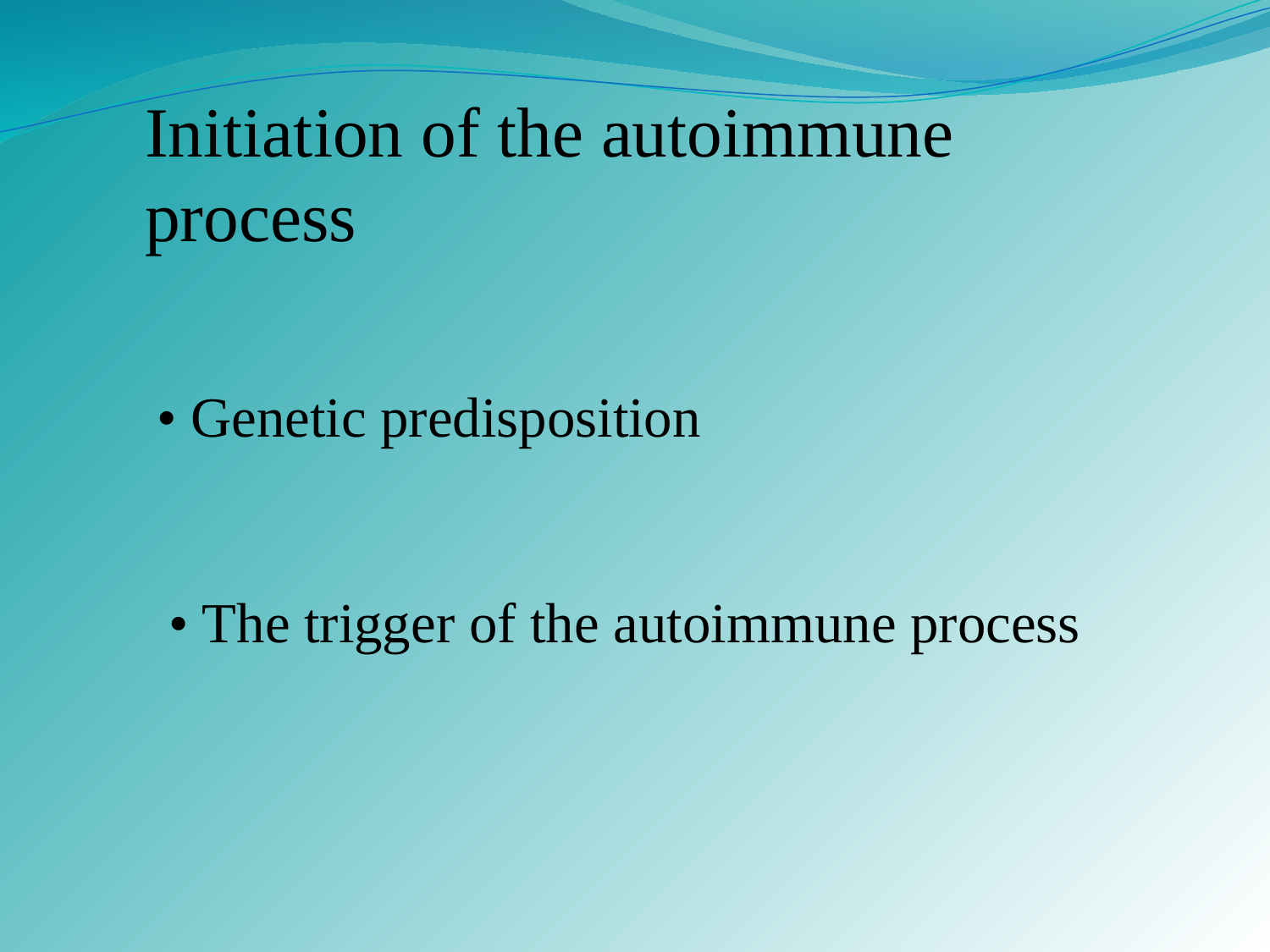

Initiation of the autoimmune process

• Genetic predisposition

• The trigger of the autoimmune process